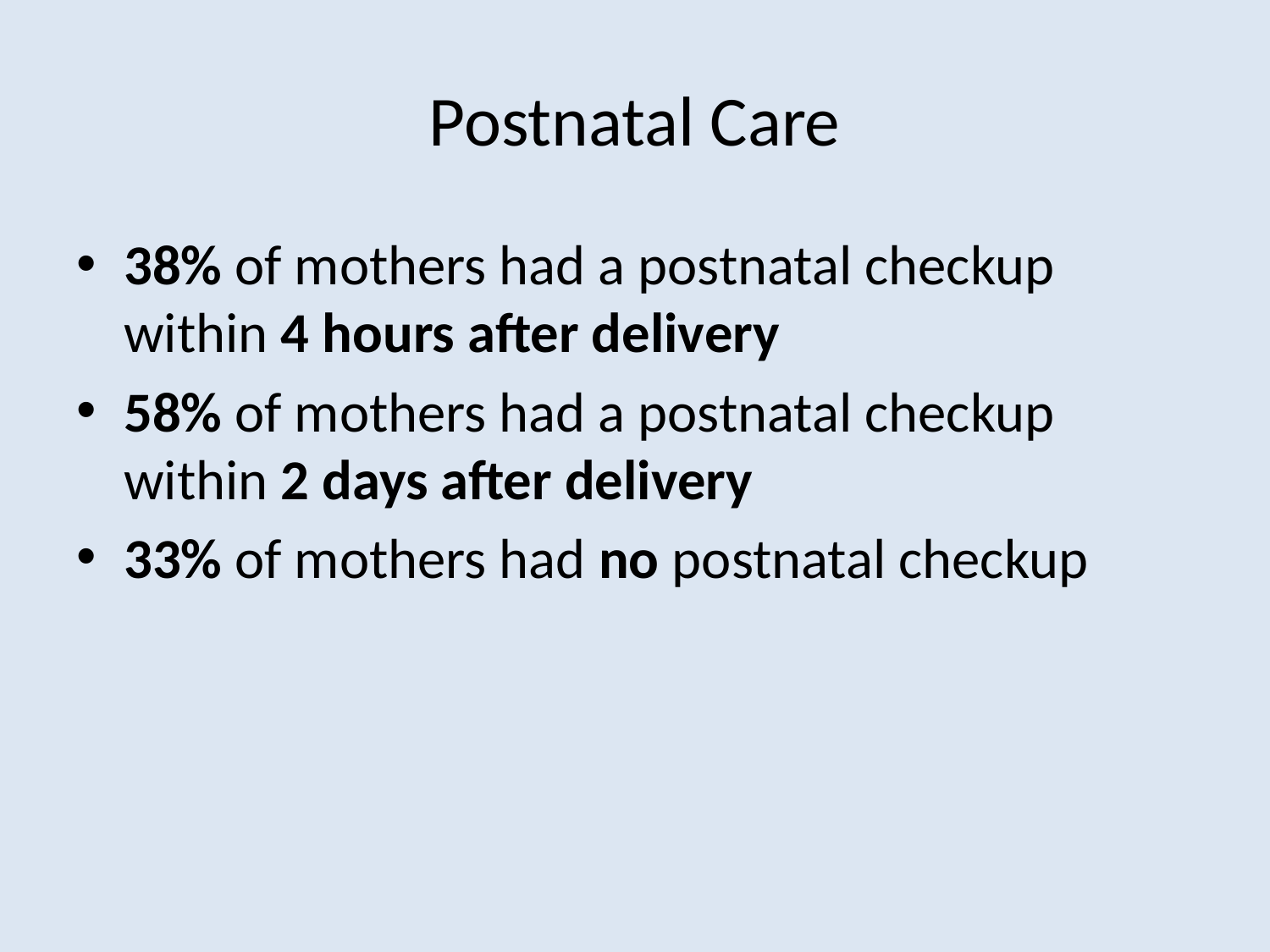

# Postnatal Care
38% of mothers had a postnatal checkup within 4 hours after delivery
58% of mothers had a postnatal checkup within 2 days after delivery
33% of mothers had no postnatal checkup